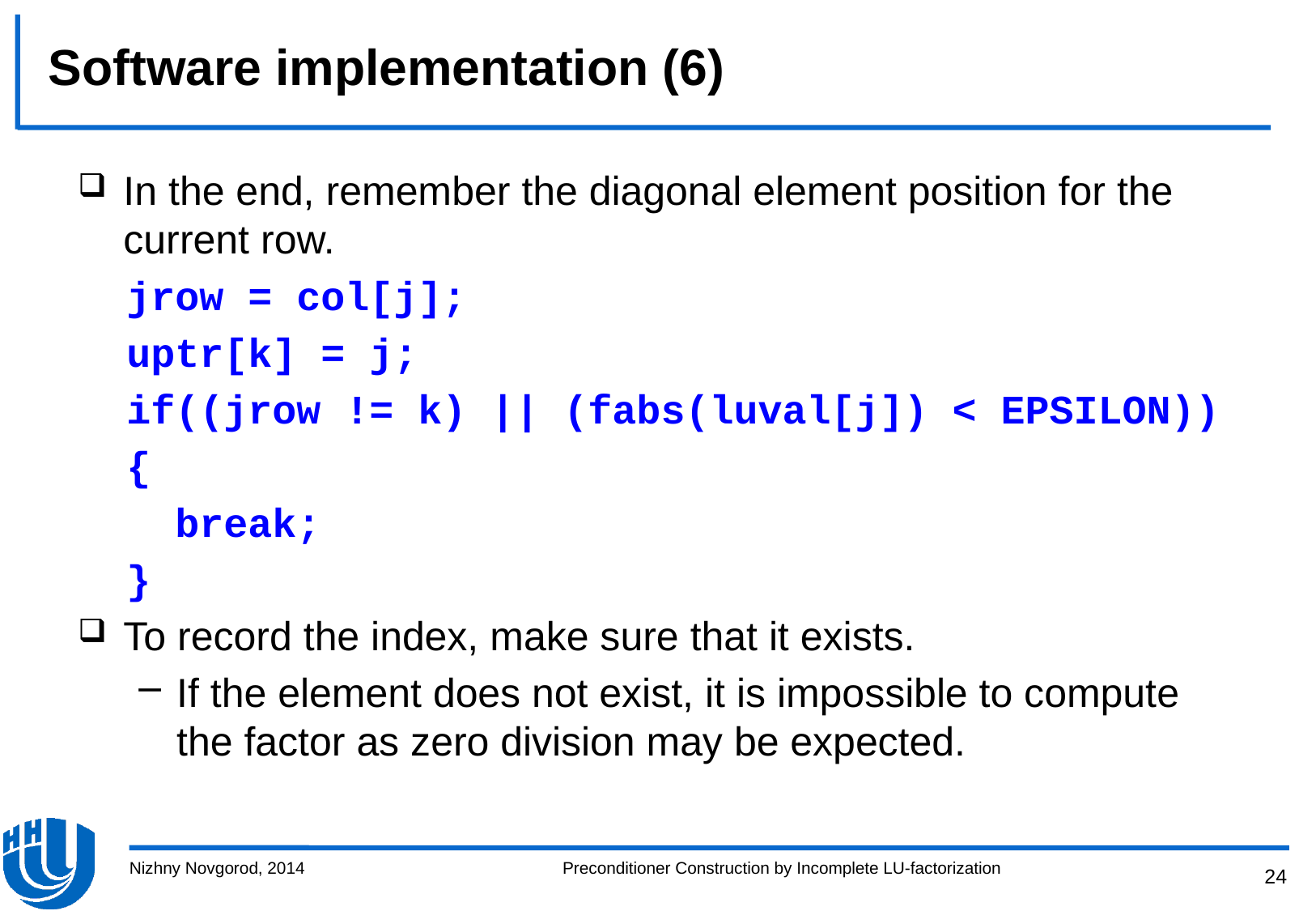

# Software implementation (6)
In the end, remember the diagonal element position for the current row.
  jrow = col[j];
  uptr[k] = j;
  if((jrow != k) || (fabs(luval[j]) < EPSILON))
  {
    break;
  }
To record the index, make sure that it exists.
If the element does not exist, it is impossible to compute the factor as zero division may be expected.

Nizhny Novgorod, 2014
Preconditioner Construction by Incomplete LU-factorization